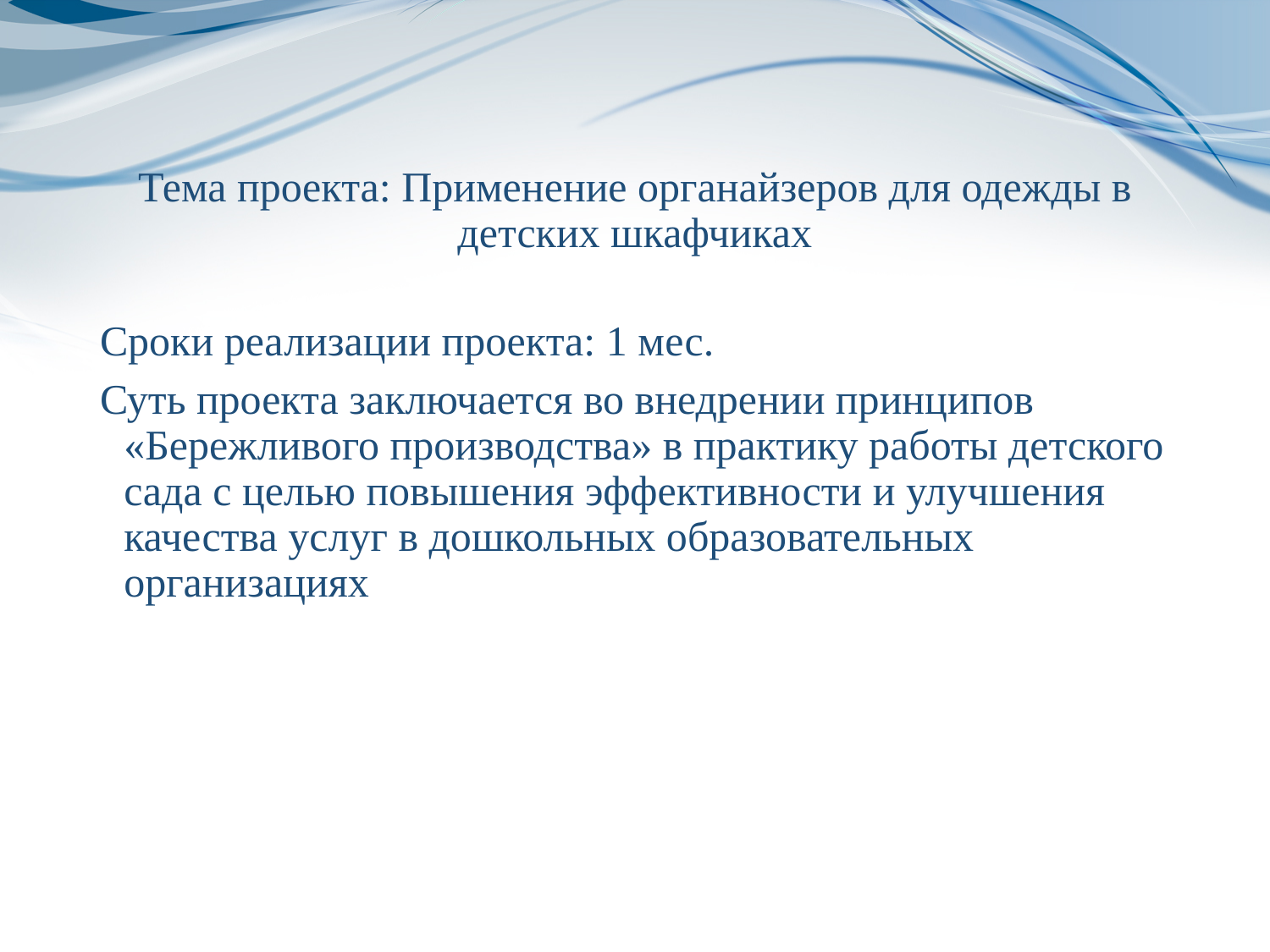

# Тема проекта: Применение органайзеров для одежды в детских шкафчиках
Сроки реализации проекта: 1 мес.
Суть проекта заключается во внедрении принципов «Бережливого производства» в практику работы детского сада с целью повышения эффективности и улучшения качества услуг в дошкольных образовательных организациях